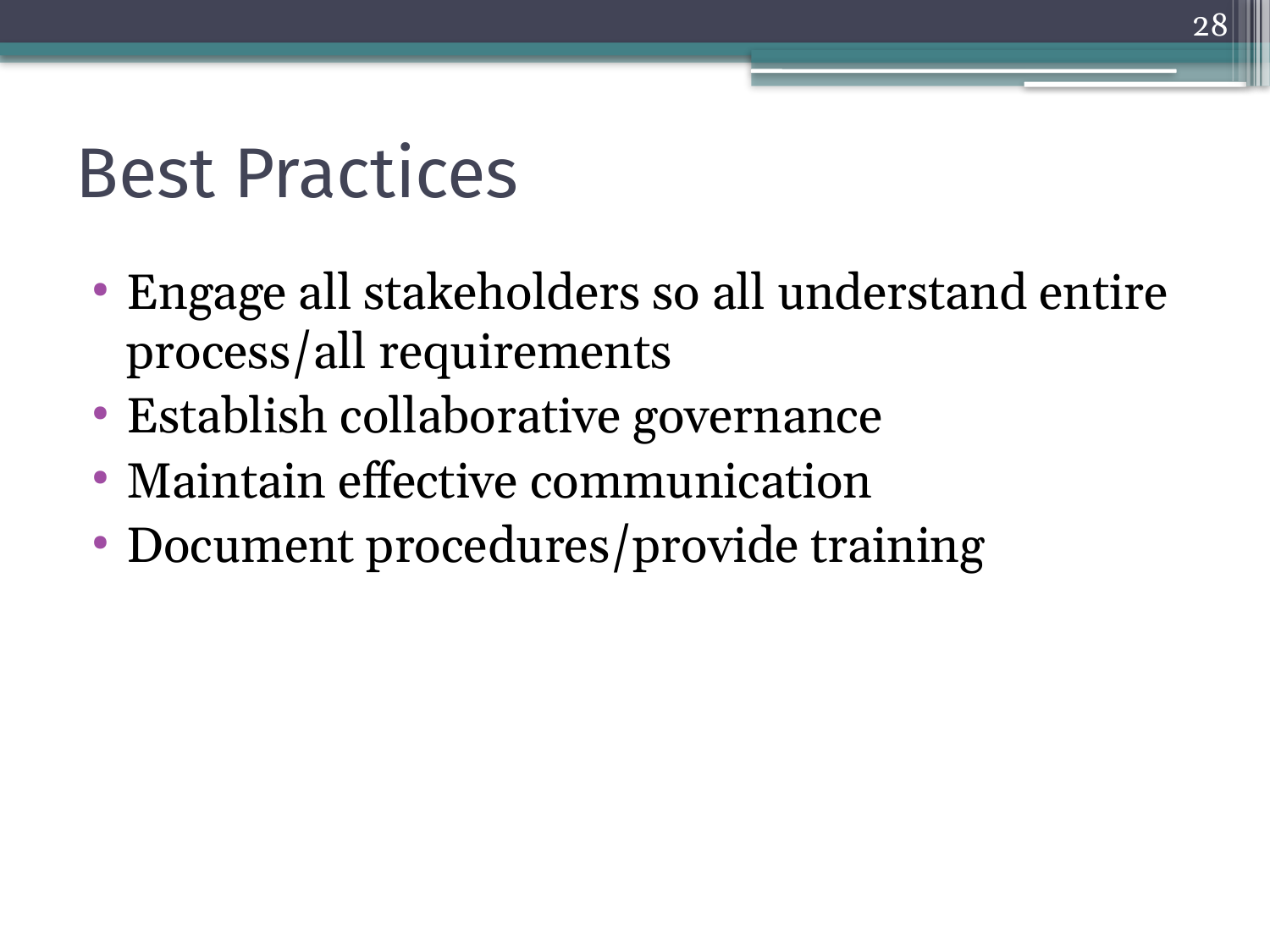

28
# Best Practices
Engage all stakeholders so all understand entire process/all requirements
Establish collaborative governance
Maintain effective communication
Document procedures/provide training